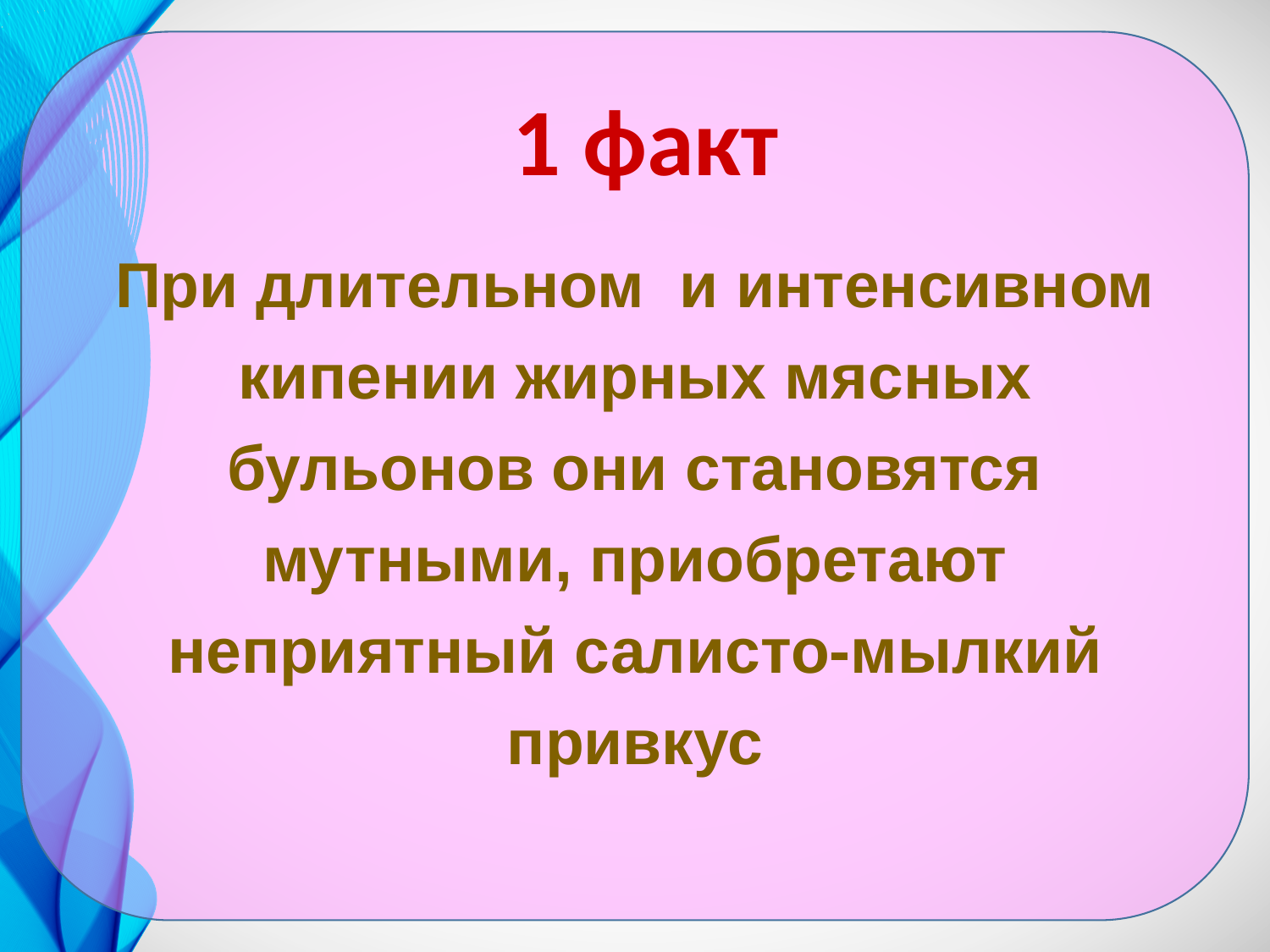

При длительном  и интенсивном кипении жирных мясных бульонов они становятся мутными, приобретают неприятный салисто-мылкий привкус

1 факт